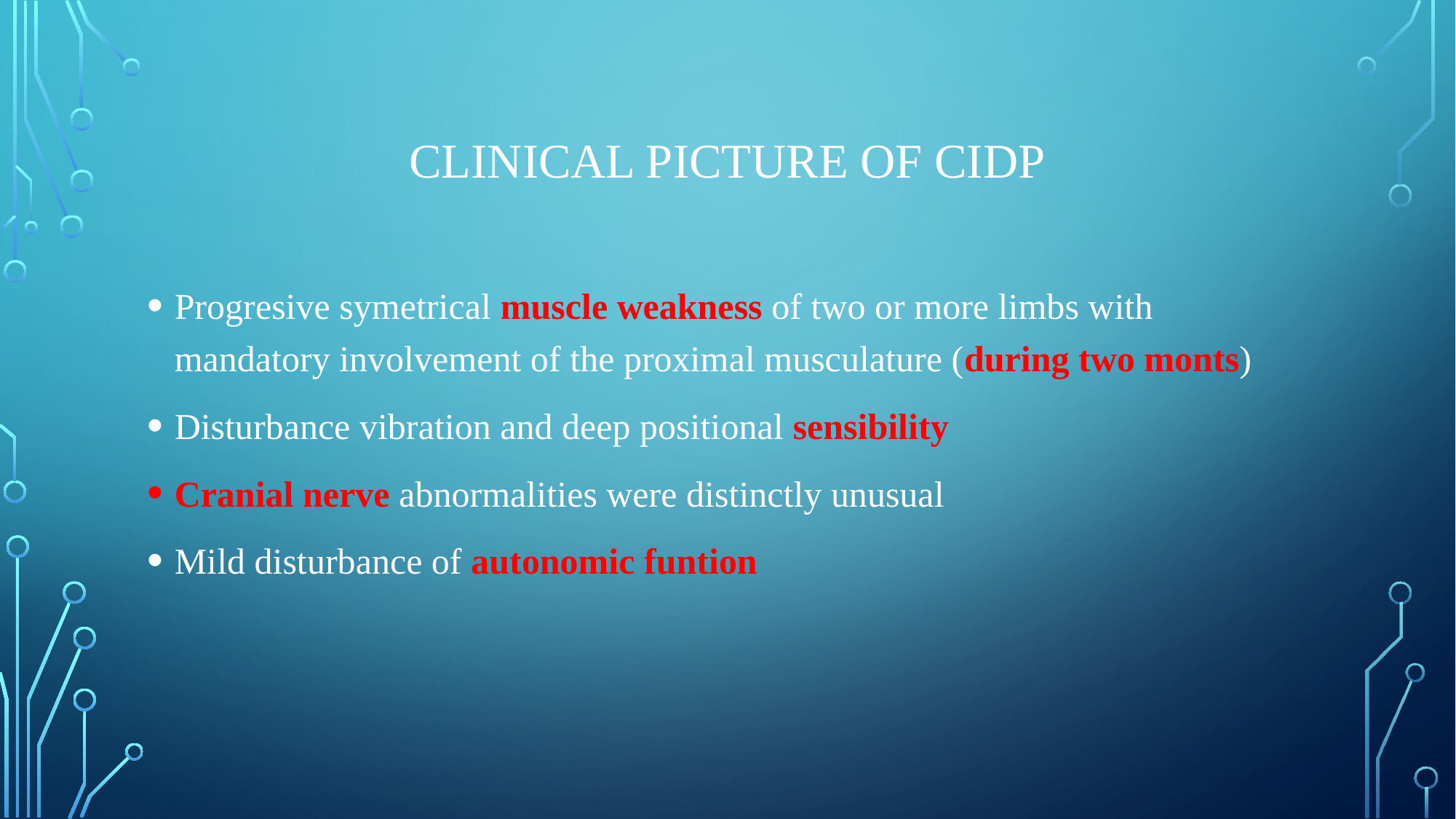

# Clinical picture of cidp
Progresive symetrical muscle weakness of two or more limbs with mandatory involvement of the proximal musculature (during two monts)
Disturbance vibration and deep positional sensibility
Cranial nerve abnormalities were distinctly unusual
Mild disturbance of autonomic funtion